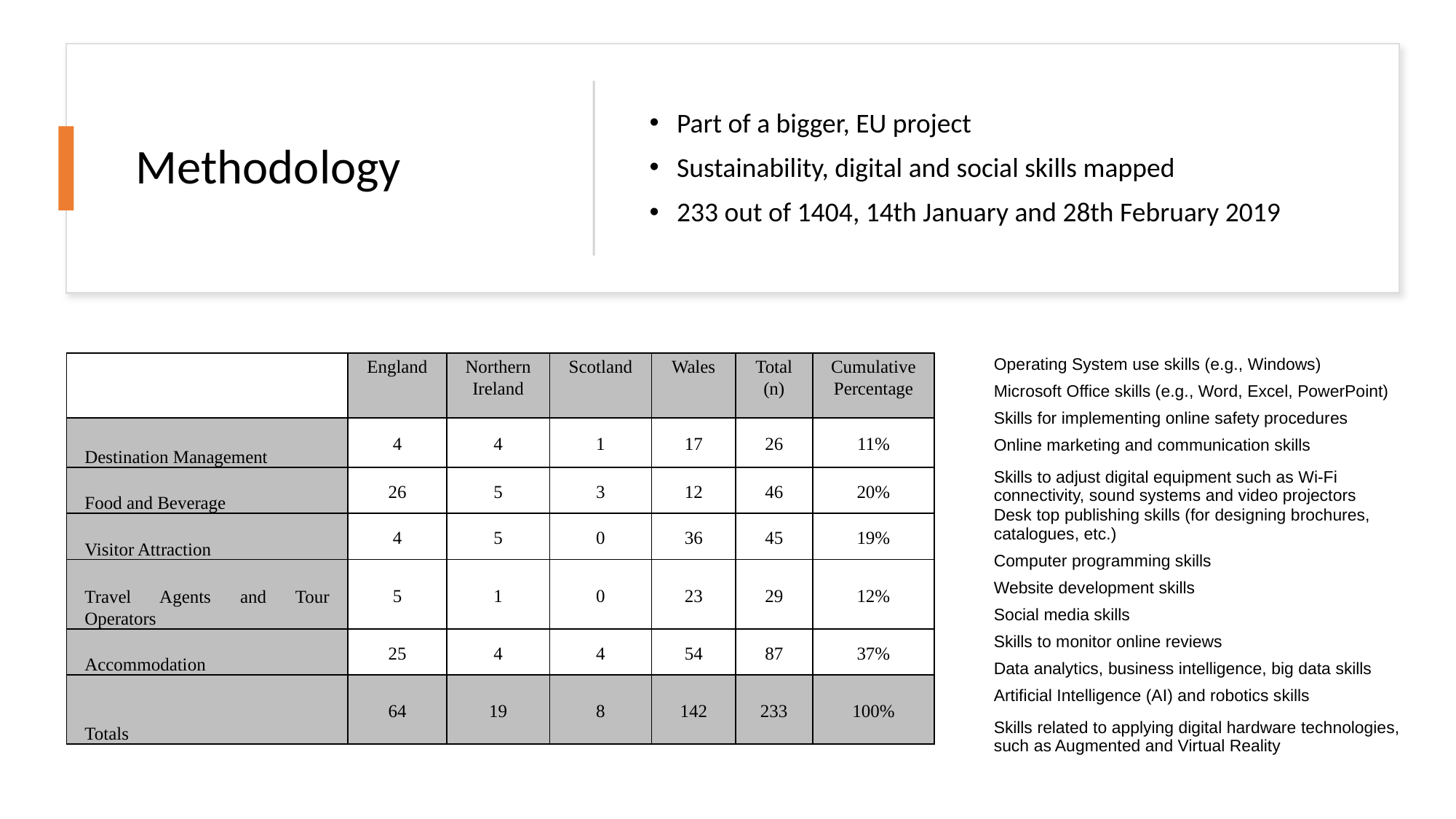

# Methodology
Part of a bigger, EU project
Sustainability, digital and social skills mapped
233 out of 1404, 14th January and 28th February 2019

| Operating System use skills (e.g., Windows) |
| --- |
| Microsoft Office skills (e.g., Word, Excel, PowerPoint) |
| Skills for implementing online safety procedures |
| Online marketing and communication skills |
| Skills to adjust digital equipment such as Wi-Fi connectivity, sound systems and video projectors |
| Desk top publishing skills (for designing brochures, catalogues, etc.) |
| Computer programming skills |
| Website development skills |
| Social media skills |
| Skills to monitor online reviews |
| Data analytics, business intelligence, big data skills |
| Artificial Intelligence (AI) and robotics skills |
| Skills related to applying digital hardware technologies, such as Augmented and Virtual Reality |
|  | England | Northern Ireland | Scotland | Wales | Total (n) | Cumulative Percentage |
| --- | --- | --- | --- | --- | --- | --- |
| Destination Management | 4 | 4 | 1 | 17 | 26 | 11% |
| Food and Beverage | 26 | 5 | 3 | 12 | 46 | 20% |
| Visitor Attraction | 4 | 5 | 0 | 36 | 45 | 19% |
| Travel Agents and Tour Operators | 5 | 1 | 0 | 23 | 29 | 12% |
| Accommodation | 25 | 4 | 4 | 54 | 87 | 37% |
| Totals | 64 | 19 | 8 | 142 | 233 | 100% |